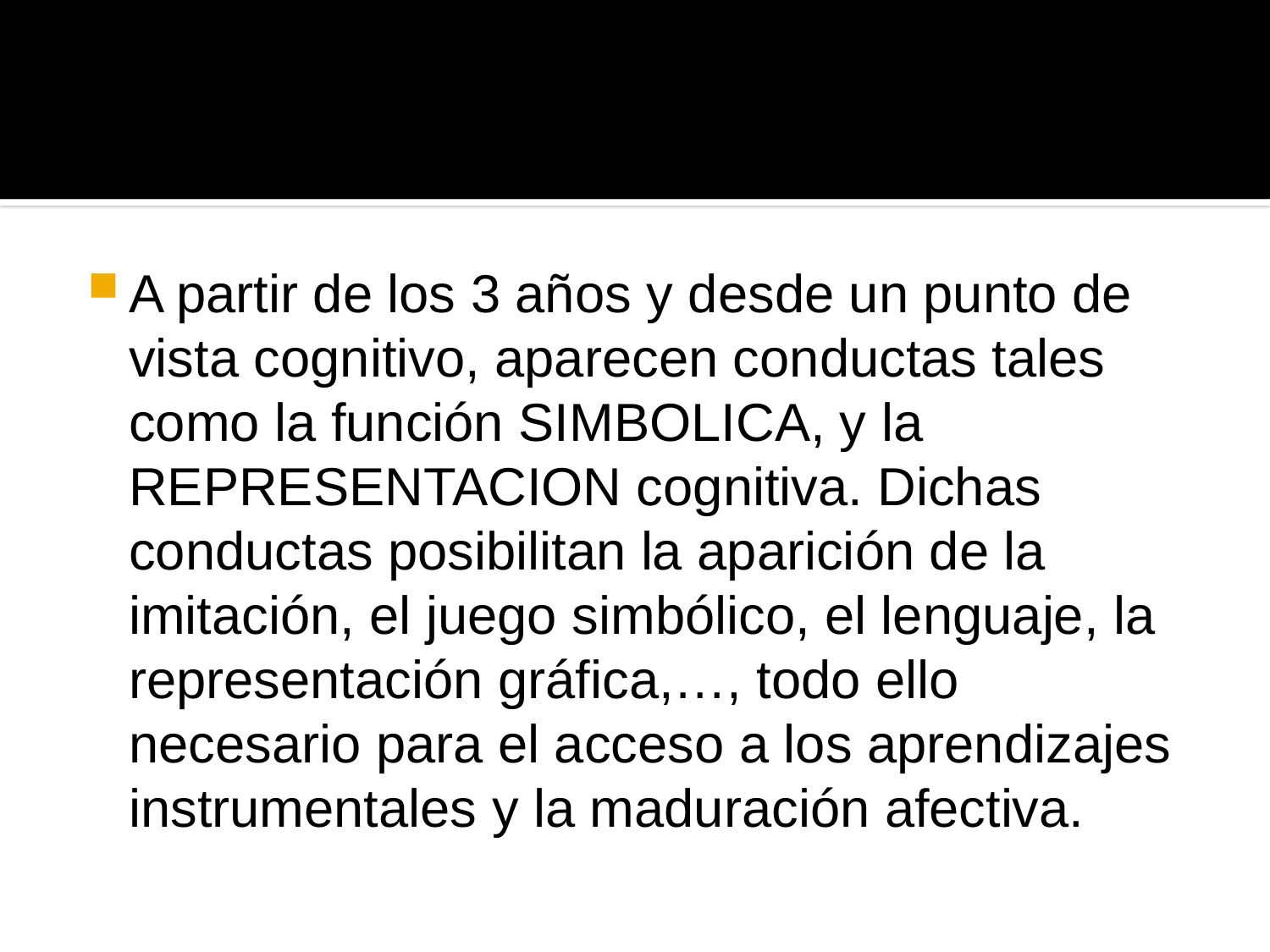

#
A partir de los 3 años y desde un punto de vista cognitivo, aparecen conductas tales como la función SIMBOLICA, y la REPRESENTACION cognitiva. Dichas conductas posibilitan la aparición de la imitación, el juego simbólico, el lenguaje, la representación gráfica,…, todo ello necesario para el acceso a los aprendizajes instrumentales y la maduración afectiva.